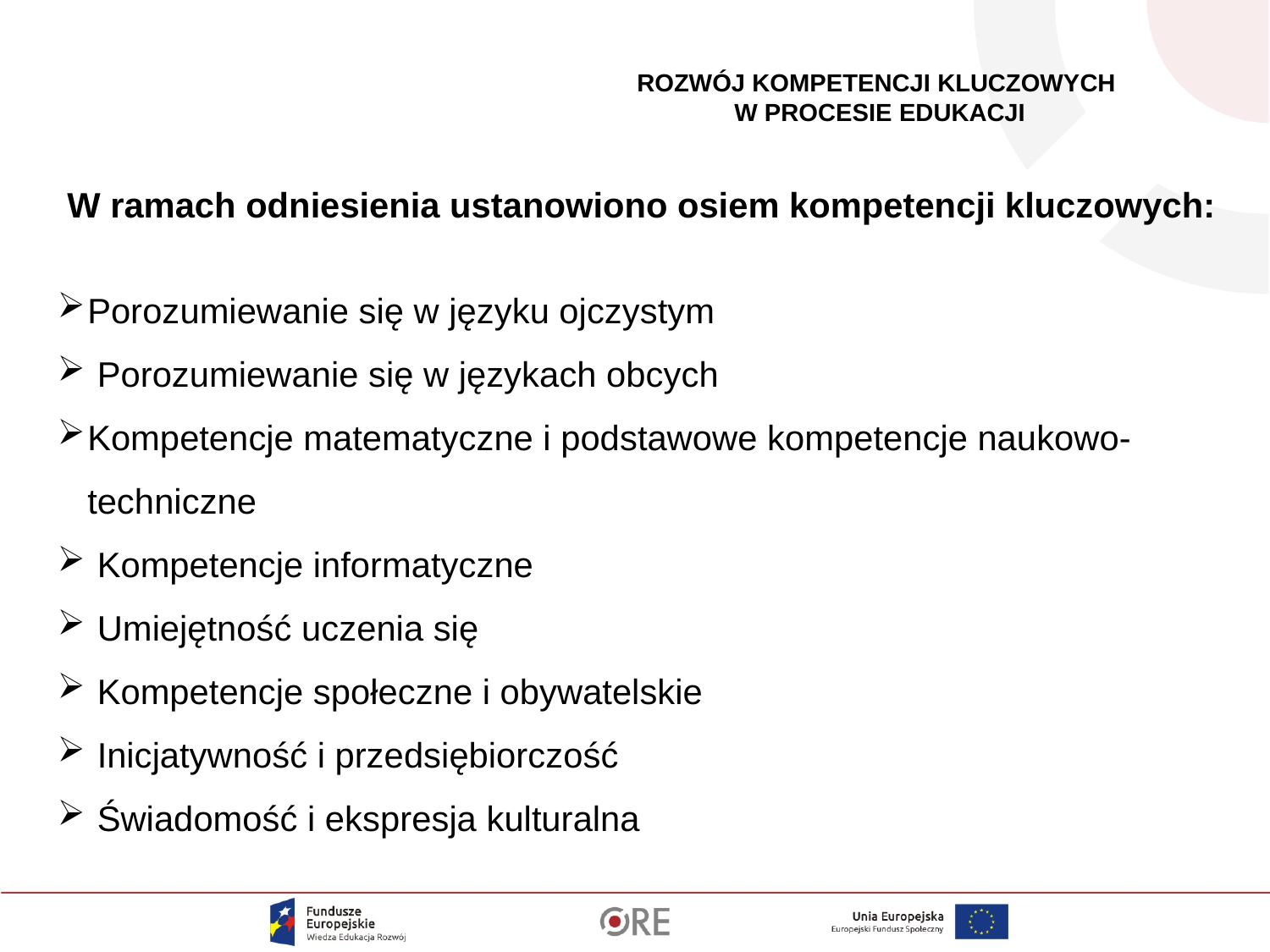

ROZWÓJ KOMPETENCJI KLUCZOWYCH
W PROCESIE EDUKACJI
 W ramach odniesienia ustanowiono osiem kompetencji kluczowych:

Porozumiewanie się w języku ojczystym
 Porozumiewanie się w językach obcych
Kompetencje matematyczne i podstawowe kompetencje naukowo-techniczne
 Kompetencje informatyczne
 Umiejętność uczenia się
 Kompetencje społeczne i obywatelskie
 Inicjatywność i przedsiębiorczość
 Świadomość i ekspresja kulturalna